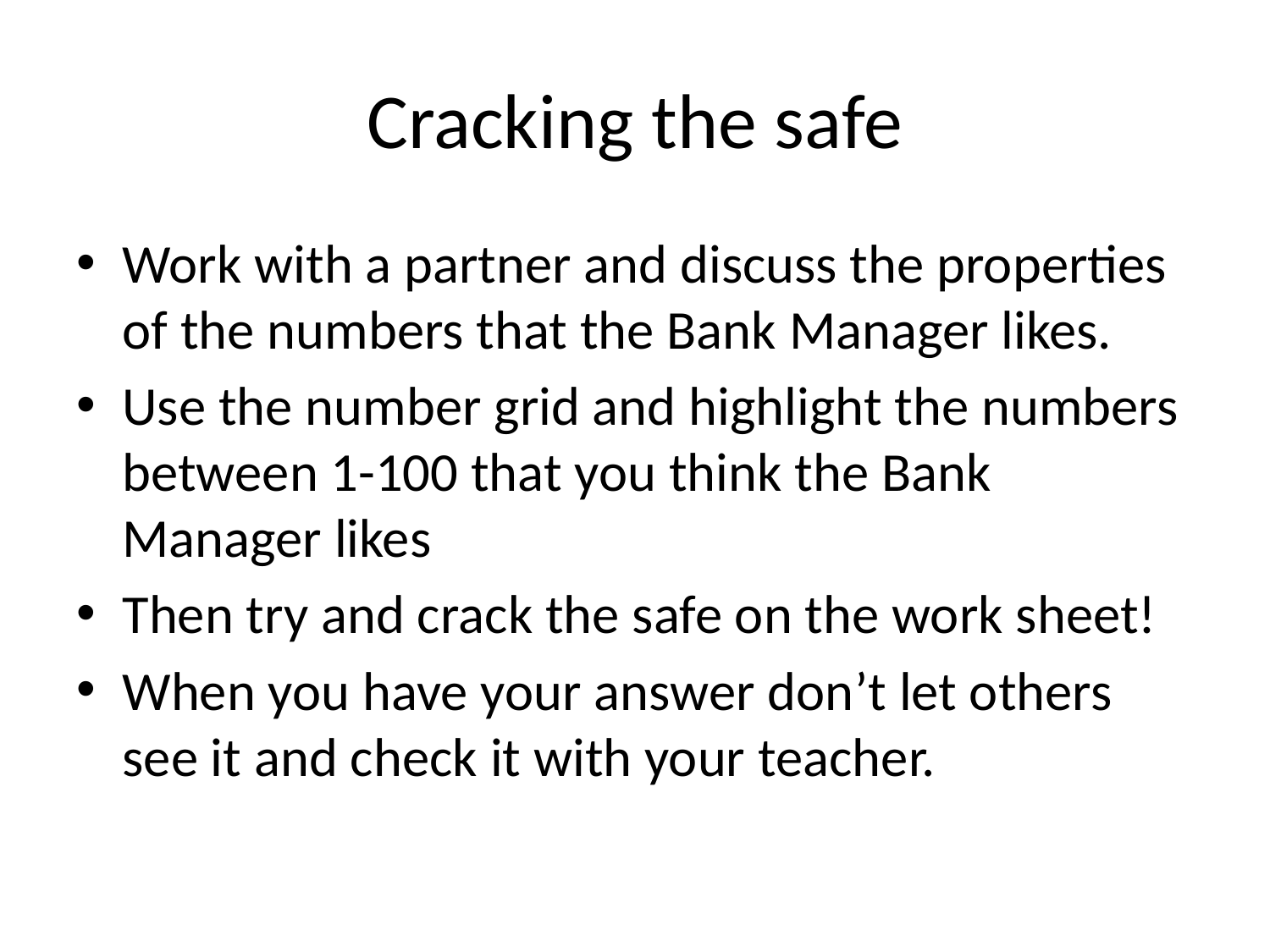

# Cracking the safe
Work with a partner and discuss the properties of the numbers that the Bank Manager likes.
Use the number grid and highlight the numbers between 1-100 that you think the Bank Manager likes
Then try and crack the safe on the work sheet!
When you have your answer don’t let others see it and check it with your teacher.